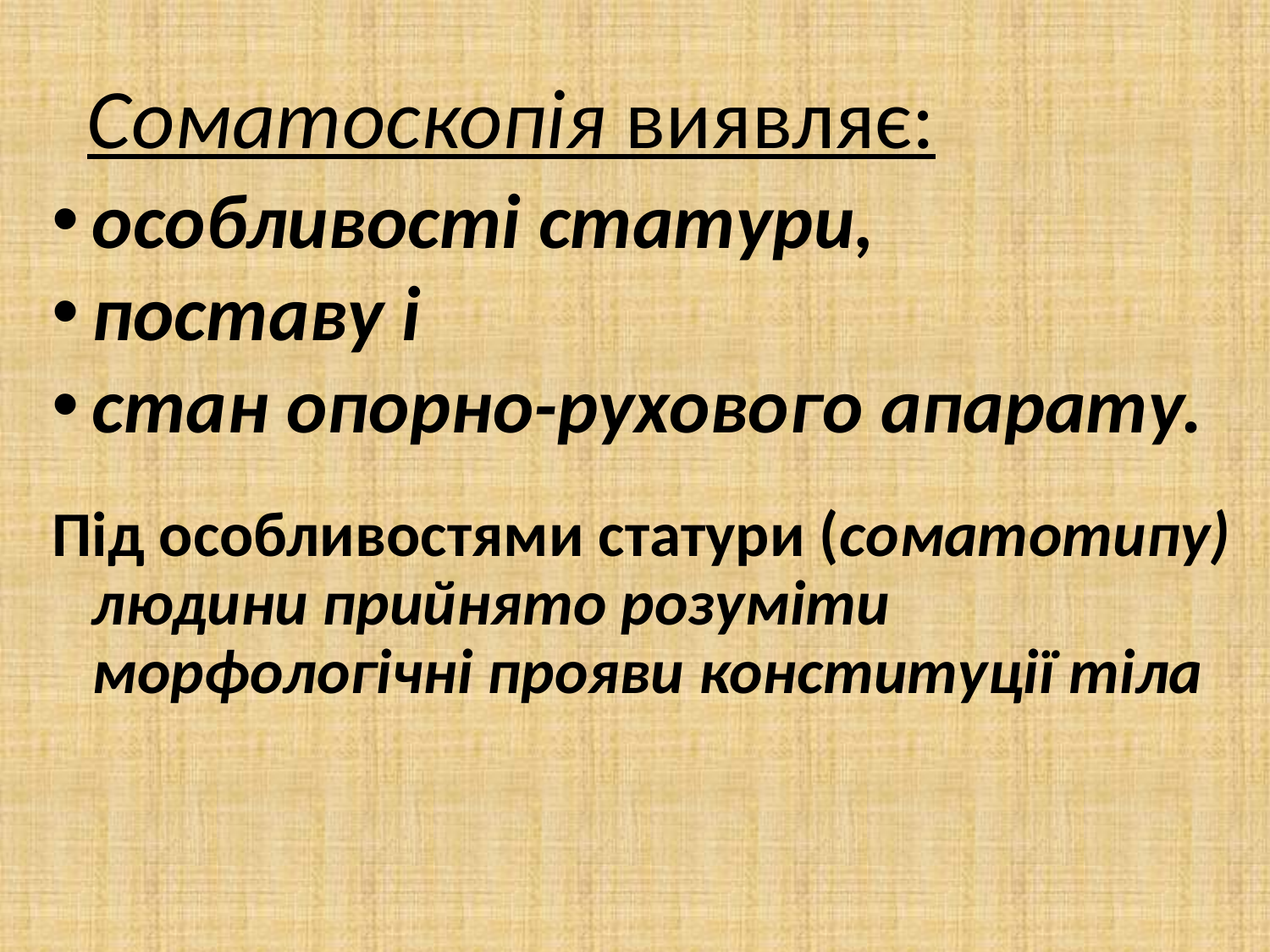

Соматоскопія виявляє:
особливості статури,
поставу і
стан опорно-рухового апарату.

Під особливостями статури (соматотипу) людини прийнято розуміти морфологічні прояви конституції тіла